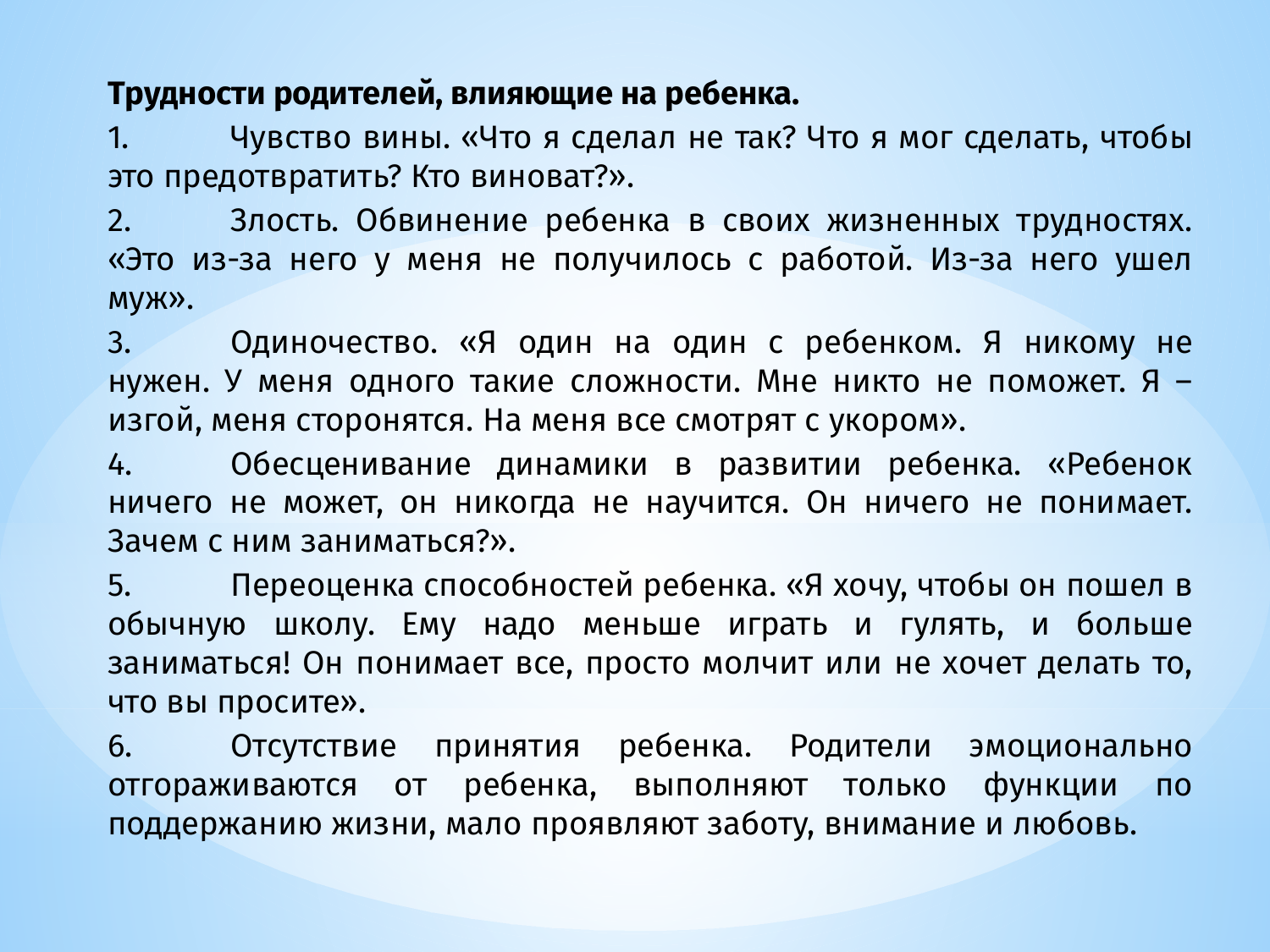

Трудности родителей, влияющие на ребенка.
1.	Чувство вины. «Что я сделал не так? Что я мог сделать, чтобы это предотвратить? Кто виноват?».
2.	Злость. Обвинение ребенка в своих жизненных трудностях. «Это из-за него у меня не получилось с работой. Из-за него ушел муж».
3.	Одиночество. «Я один на один с ребенком. Я никому не нужен. У меня одного такие сложности. Мне никто не поможет. Я – изгой, меня сторонятся. На меня все смотрят с укором».
4.	Обесценивание динамики в развитии ребенка. «Ребенок ничего не может, он никогда не научится. Он ничего не понимает. Зачем с ним заниматься?».
5.	Переоценка способностей ребенка. «Я хочу, чтобы он пошел в обычную школу. Ему надо меньше играть и гулять, и больше заниматься! Он понимает все, просто молчит или не хочет делать то, что вы просите».
6.	Отсутствие принятия ребенка. Родители эмоционально отгораживаются от ребенка, выполняют только функции по поддержанию жизни, мало проявляют заботу, внимание и любовь.